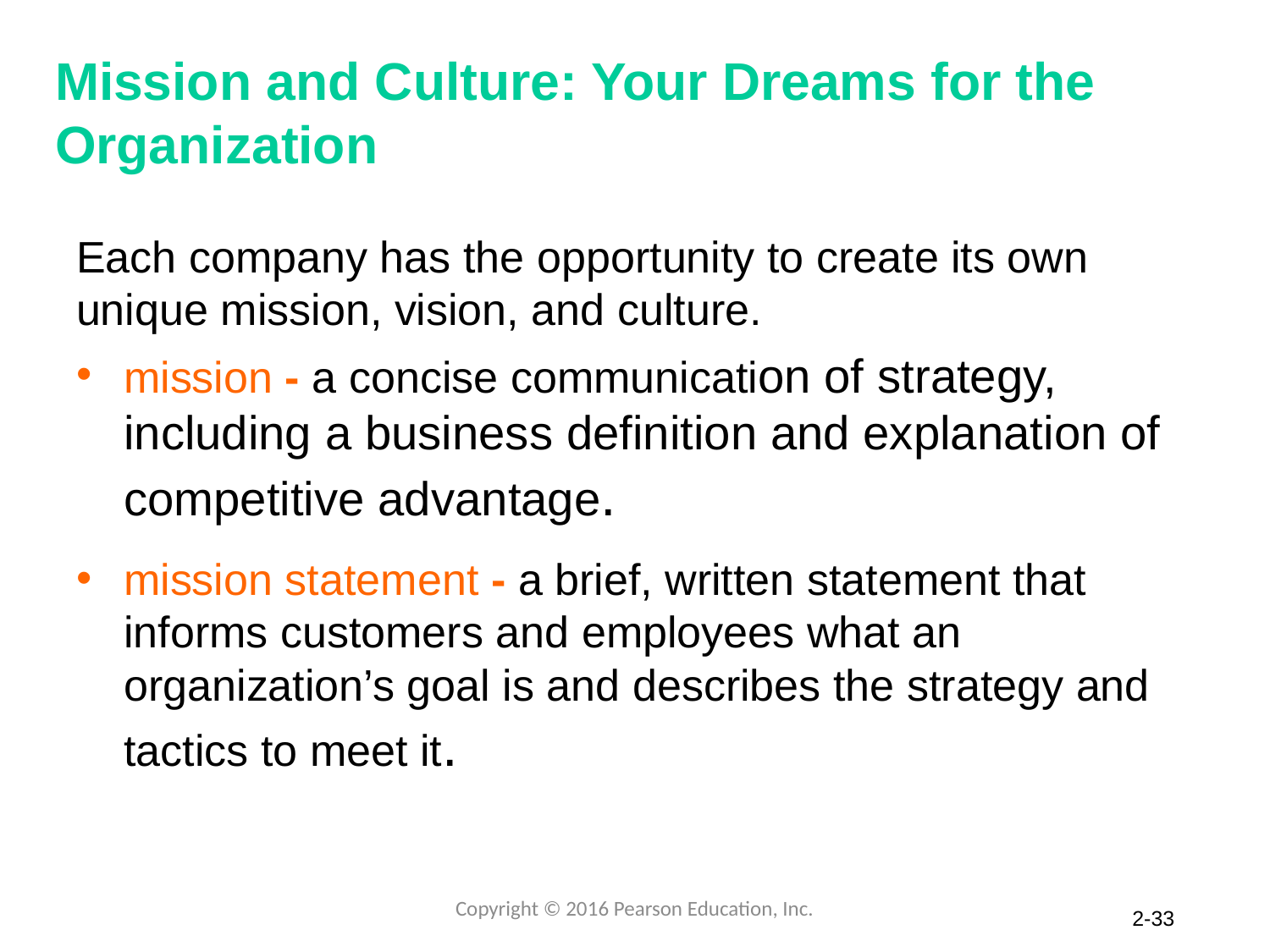

# Mission and Culture: Your Dreams for the Organization
Each company has the opportunity to create its own unique mission, vision, and culture.
mission - a concise communication of strategy, including a business definition and explanation of competitive advantage.

mission statement - a brief, written statement that informs customers and employees what an organization’s goal is and describes the strategy and tactics to meet it.
Copyright © 2016 Pearson Education, Inc.